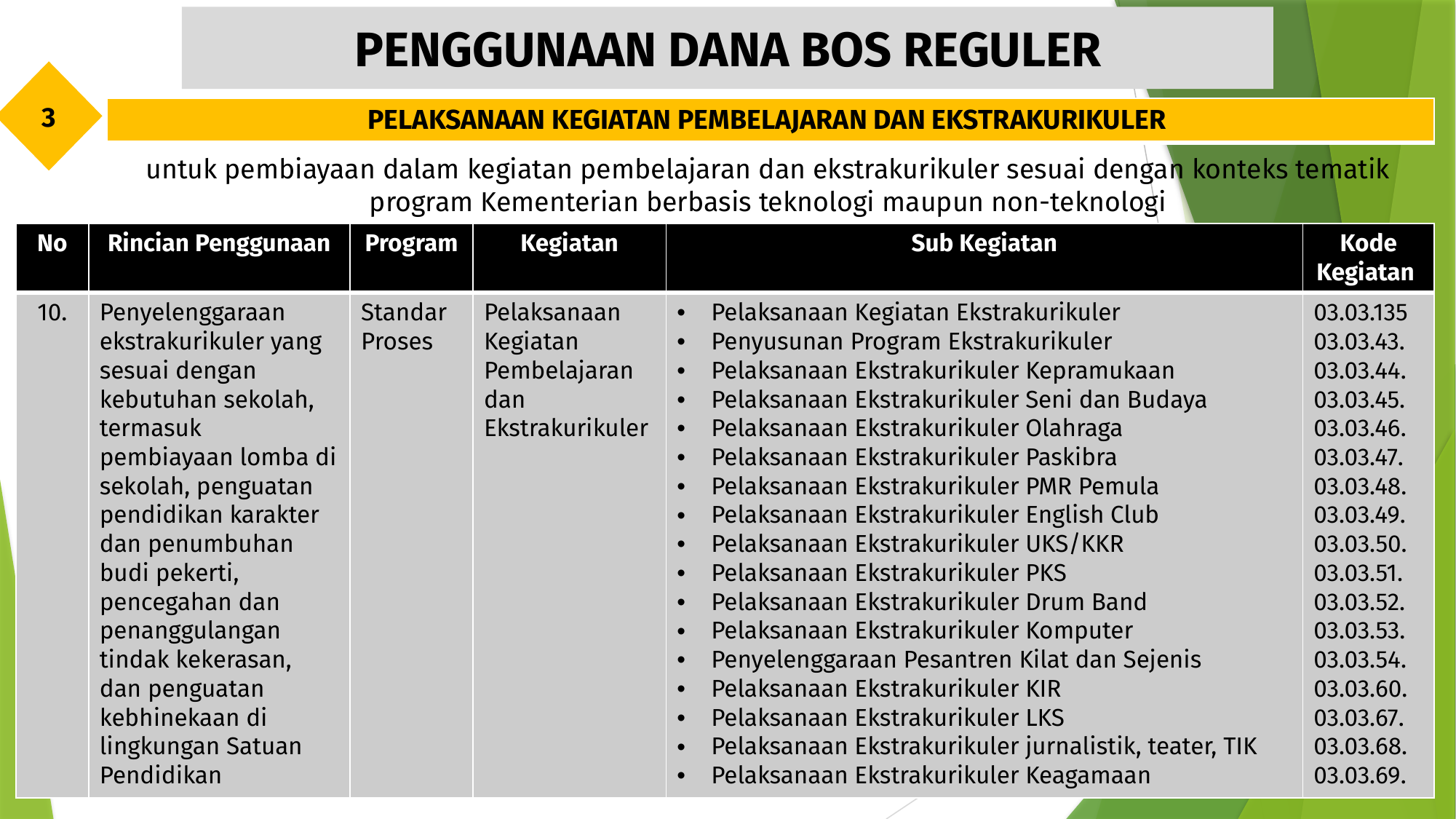

PENGGUNAAN DANA BOS REGULER
3
| PELAKSANAAN KEGIATAN PEMBELAJARAN DAN EKSTRAKURIKULER |
| --- |
untuk pembiayaan dalam kegiatan pembelajaran dan ekstrakurikuler sesuai dengan konteks tematik program Kementerian berbasis teknologi maupun non-teknologi
| No | Rincian Penggunaan | Program | Kegiatan | Sub Kegiatan | Kode Kegiatan |
| --- | --- | --- | --- | --- | --- |
| 10. | Penyelenggaraan ekstrakurikuler yang sesuai dengan kebutuhan sekolah, termasuk pembiayaan lomba di sekolah, penguatan pendidikan karakter dan penumbuhan budi pekerti, pencegahan dan penanggulangan tindak kekerasan, dan penguatan kebhinekaan di lingkungan Satuan Pendidikan | Standar Proses | Pelaksanaan Kegiatan Pembelajaran dan Ekstrakurikuler | Pelaksanaan Kegiatan Ekstrakurikuler Penyusunan Program Ekstrakurikuler Pelaksanaan Ekstrakurikuler Kepramukaan Pelaksanaan Ekstrakurikuler Seni dan Budaya Pelaksanaan Ekstrakurikuler Olahraga Pelaksanaan Ekstrakurikuler Paskibra Pelaksanaan Ekstrakurikuler PMR Pemula Pelaksanaan Ekstrakurikuler English Club Pelaksanaan Ekstrakurikuler UKS/KKR Pelaksanaan Ekstrakurikuler PKS Pelaksanaan Ekstrakurikuler Drum Band Pelaksanaan Ekstrakurikuler Komputer Penyelenggaraan Pesantren Kilat dan Sejenis Pelaksanaan Ekstrakurikuler KIR Pelaksanaan Ekstrakurikuler LKS Pelaksanaan Ekstrakurikuler jurnalistik, teater, TIK Pelaksanaan Ekstrakurikuler Keagamaan | 03.03.135 03.03.43. 03.03.44. 03.03.45. 03.03.46. 03.03.47. 03.03.48. 03.03.49. 03.03.50. 03.03.51. 03.03.52. 03.03.53. 03.03.54. 03.03.60. 03.03.67. 03.03.68. 03.03.69. |